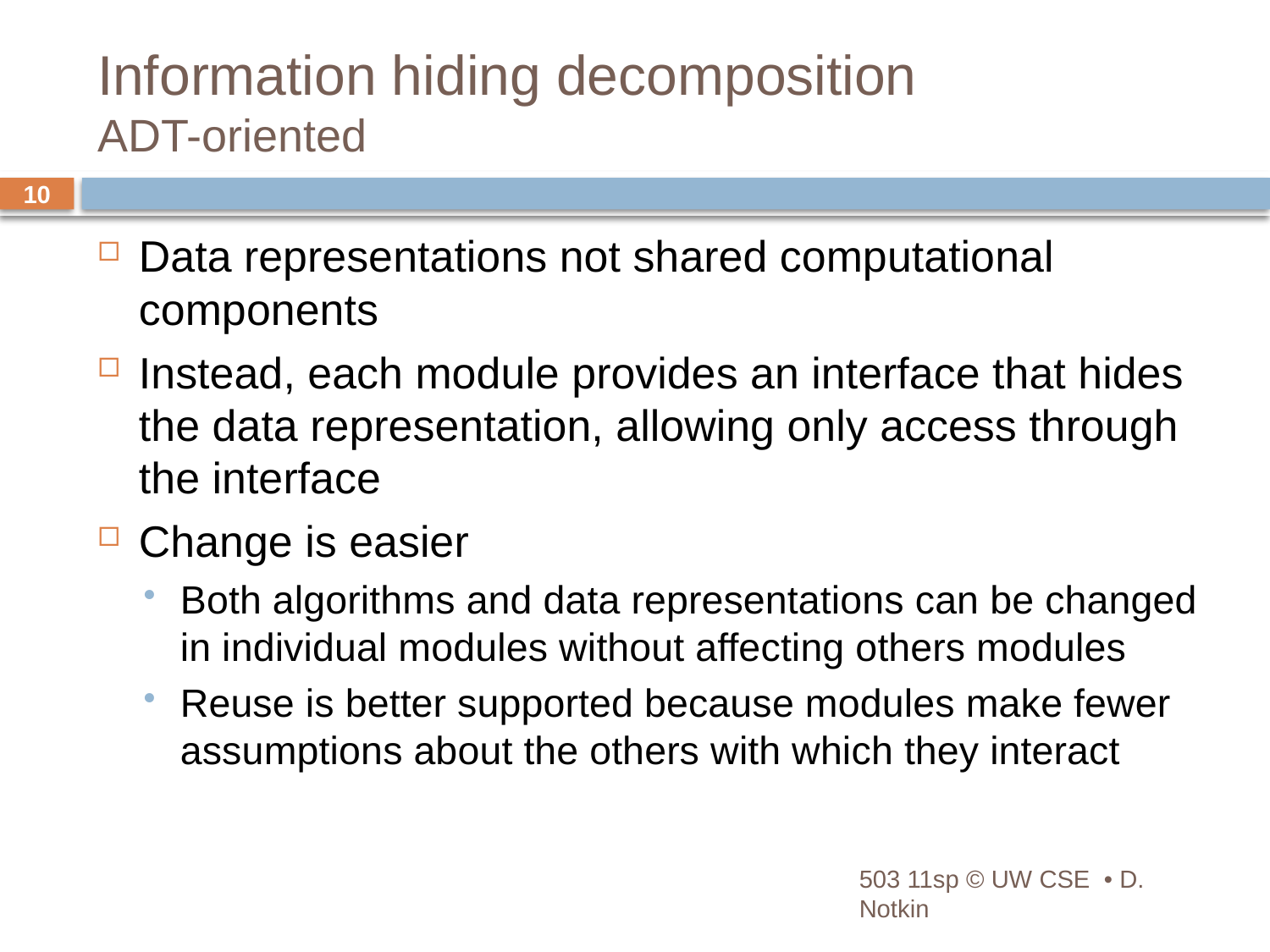

# Information hiding decomposition ADT-oriented
10
Data representations not shared computational components
Instead, each module provides an interface that hides the data representation, allowing only access through the interface
Change is easier
Both algorithms and data representations can be changed in individual modules without affecting others modules
Reuse is better supported because modules make fewer assumptions about the others with which they interact

503 11sp © UW CSE  • D. Notkin